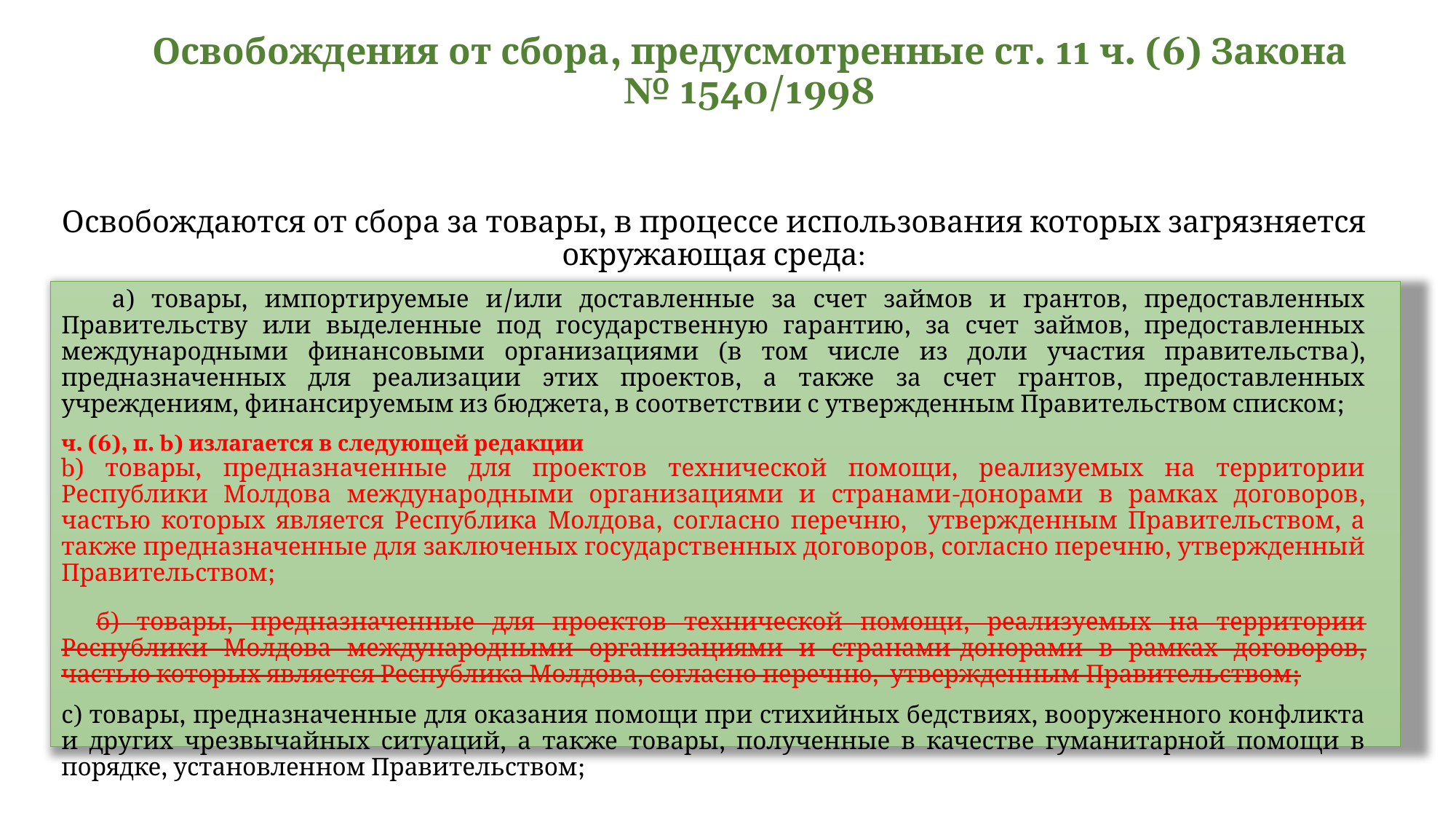

# Освобождения от сбора, предусмотренные ст. 11 ч. (6) Закона № 1540/1998
Освобождаются от сбора за товары, в процессе использования которых загрязняется окружающая среда:
   а) товары, импортируемые и/или доставленные за счет займов и грантов, предоставленных Правительству или выделенные под государственную гарантию, за счет займов, предоставленных международными финансовыми организациями (в том числе из доли участия правительства), предназначенных для реализации этих проектов, а также за счет грантов, предоставленных учреждениям, финансируемым из бюджета, в соответствии с утвержденным Правительством списком;
ч. (6), п. b) излагается в следующей редакции
b) товары, предназначенные для проектов технической помощи, реализуемых на территории Республики Молдова международными организациями и странами-донорами в рамках договоров, частью которых является Республика Молдова, согласно перечню,  утвержденным Правительством, а также предназначенные для заключеных государственных договоров, согласно перечню, утвержденный Правительством;
  б) товары, предназначенные для проектов технической помощи, реализуемых на территории Республики Молдова международными организациями и странами-донорами в рамках договоров, частью которых является Республика Молдова, согласно перечню,  утвержденным Правительством;
с) товары, предназначенные для оказания помощи при стихийных бедствиях, вооруженного конфликта и других чрезвычайных ситуаций, а также товары, полученные в качестве гуманитарной помощи в порядке, установленном Правительством;